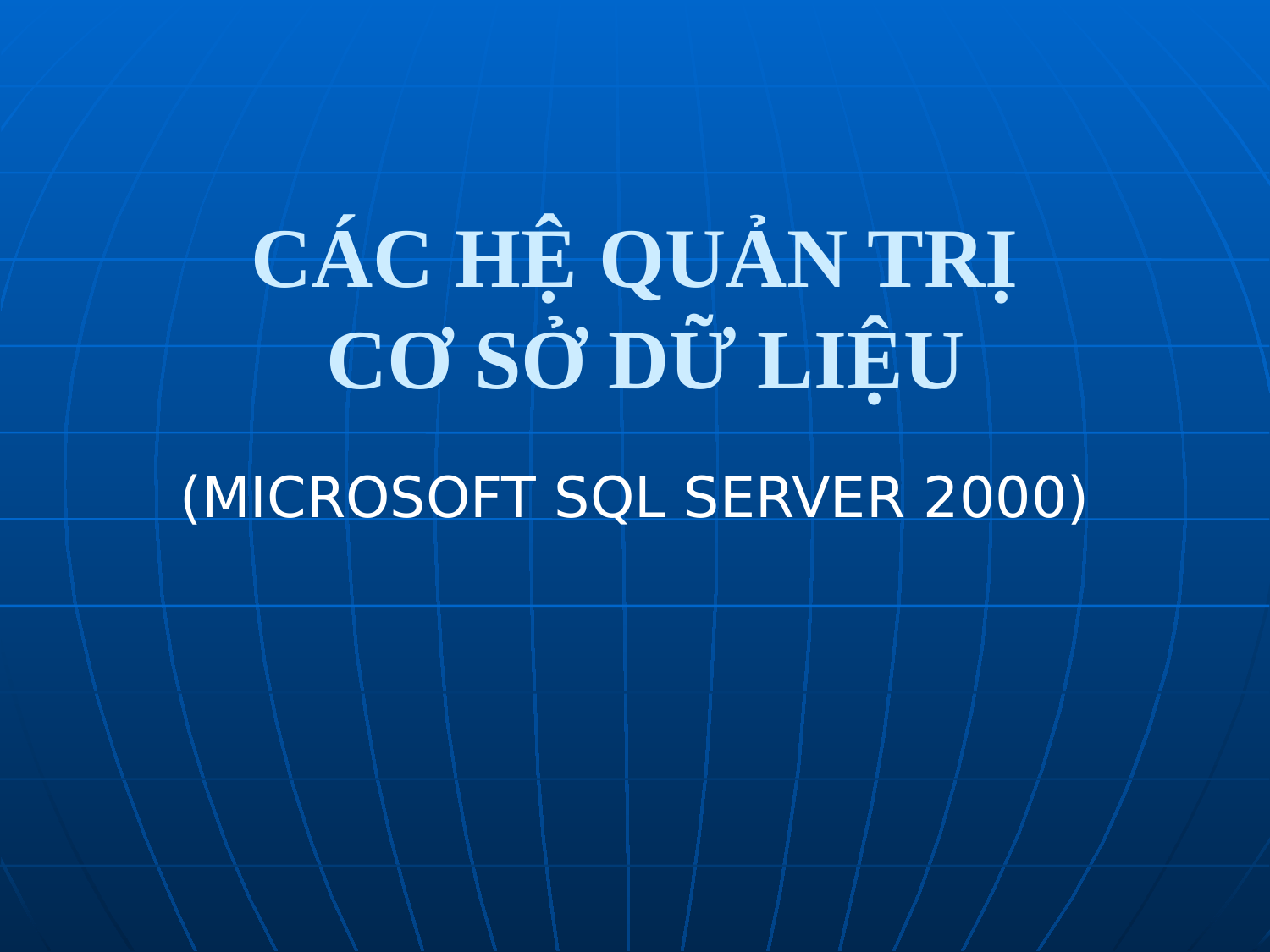

# CÁC HỆ QUẢN TRỊ CƠ SỞ DỮ LIỆU
(MICROSOFT SQL SERVER 2000)